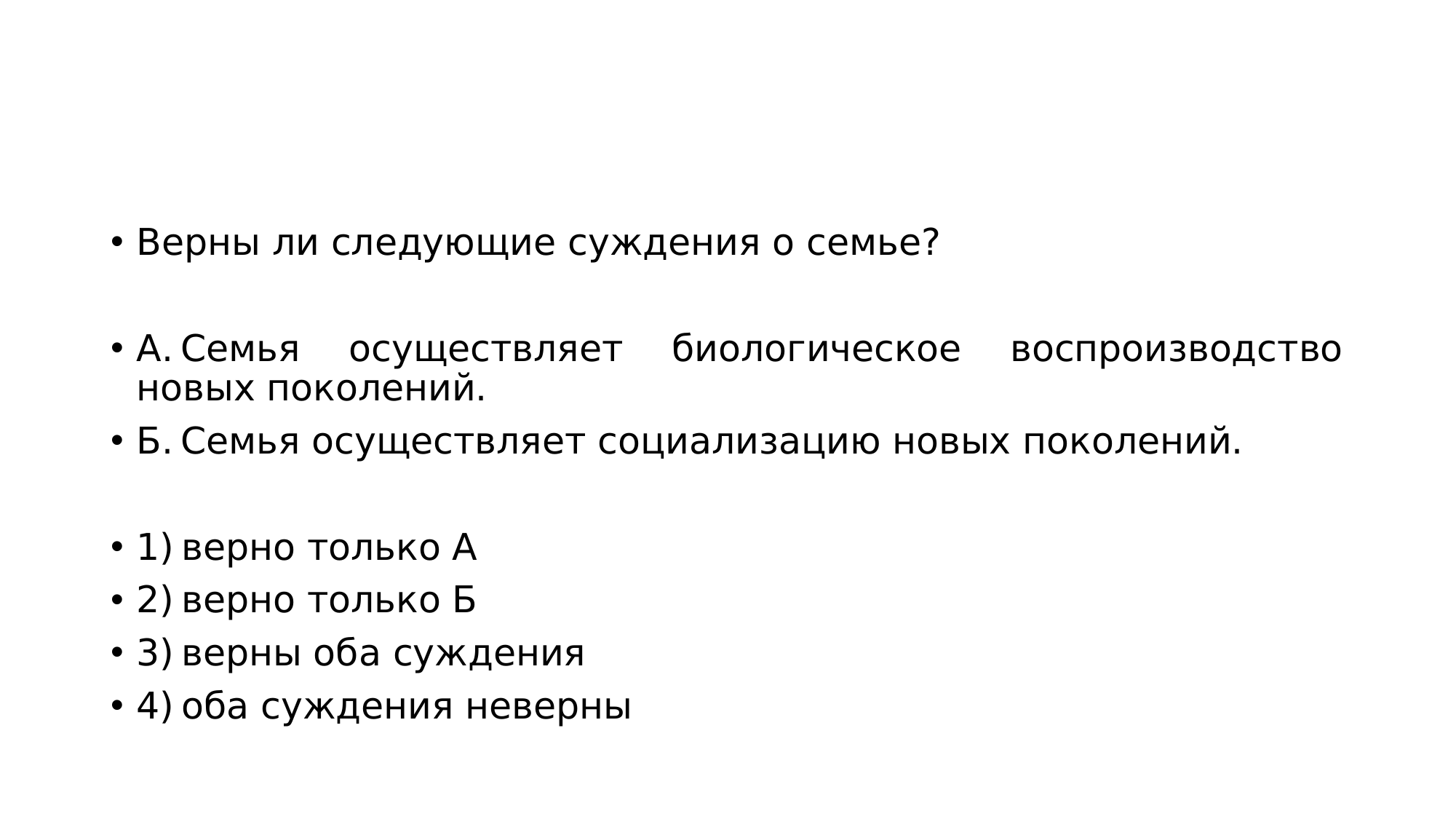

#
Верны ли следующие суждения о семье?

А. Семья осуществляет биологическое воспроизводство новых поколений.
Б. Семья осуществляет социализацию новых поколений.

1) верно только А
2) верно только Б
3) верны оба суждения
4) оба суждения неверны